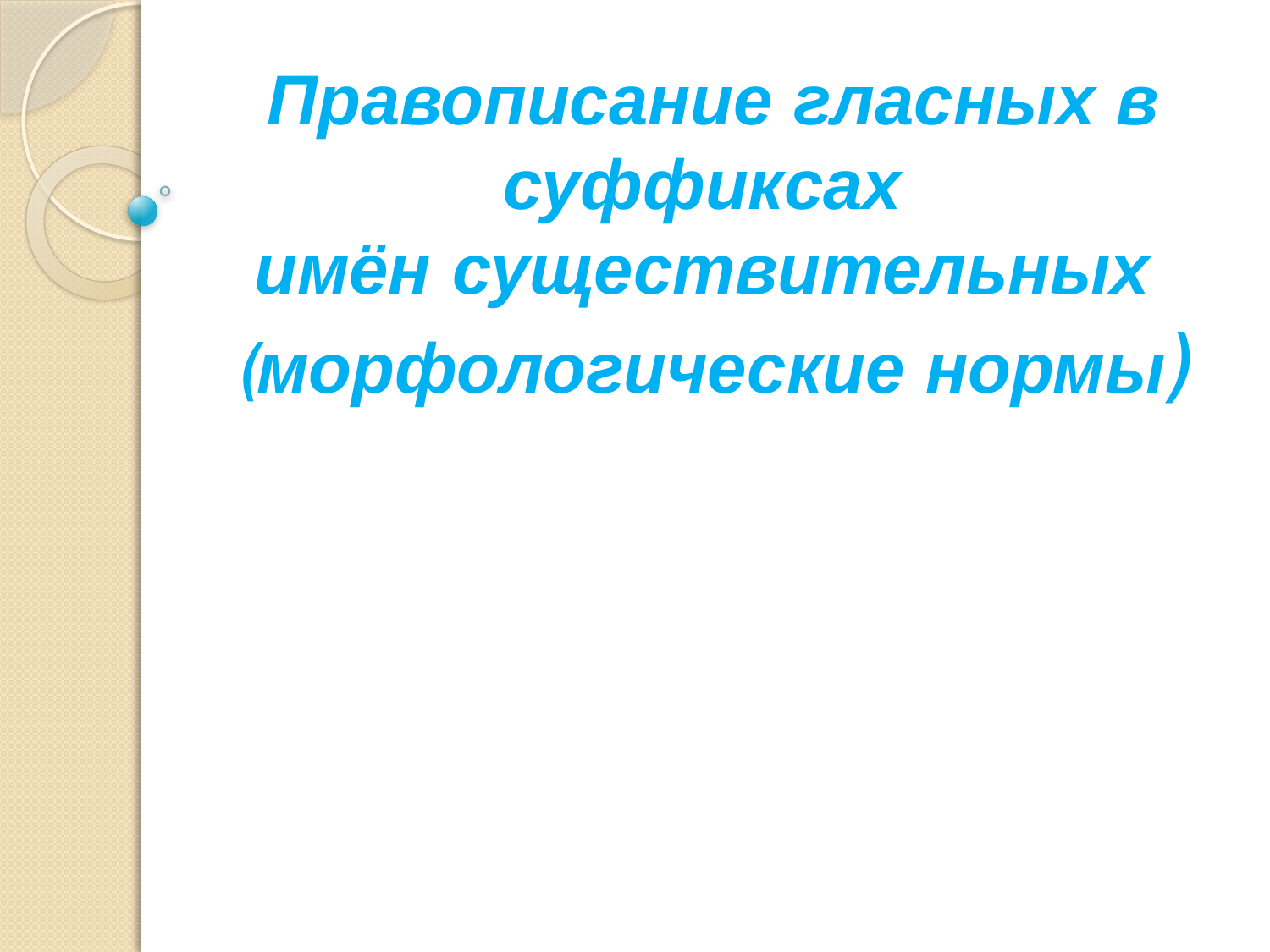

# Правописание гласных в суффиксах имён существительных (морфологические нормы)